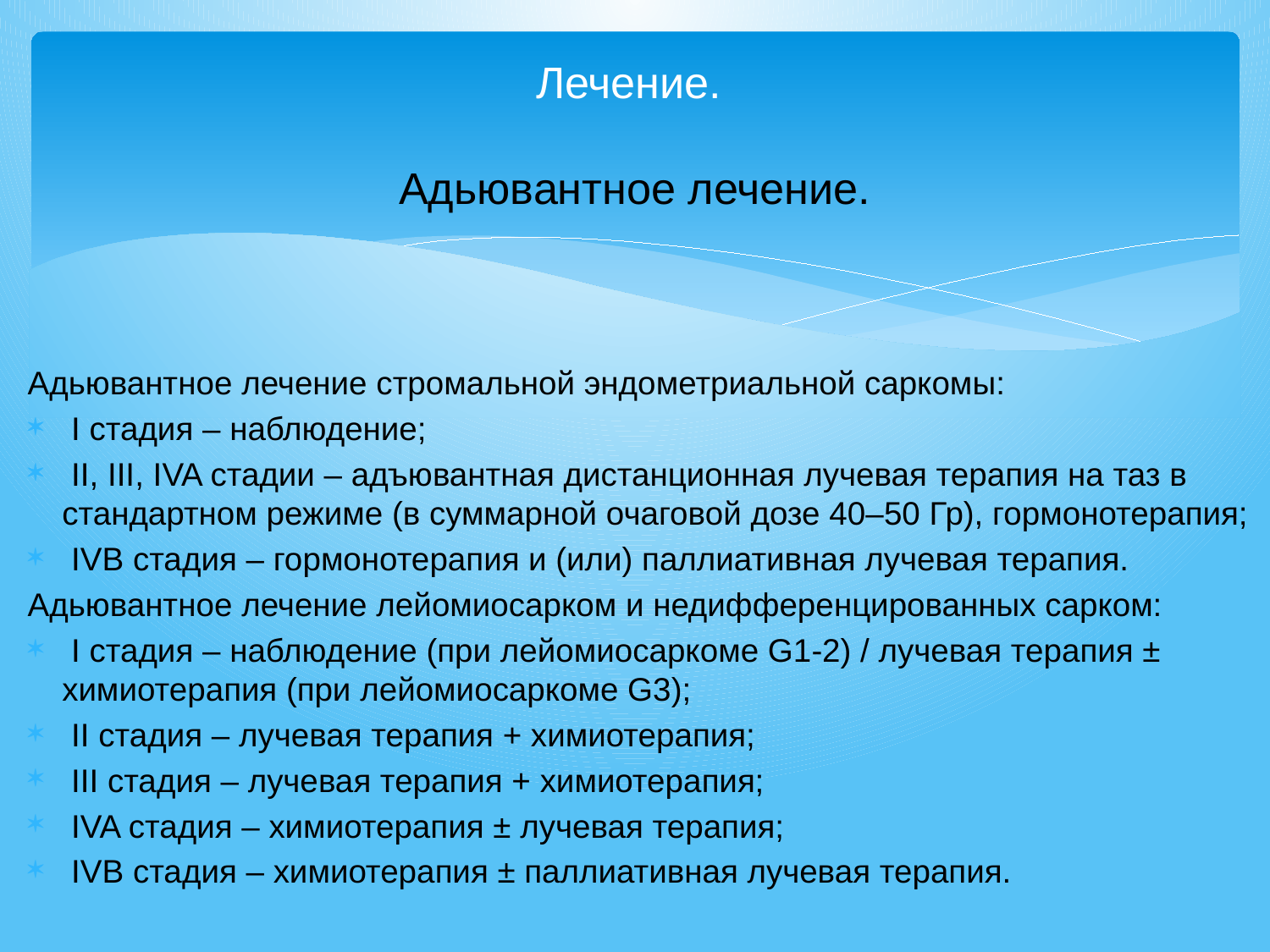

# Лечение. Адьювантное лечение.
Адьювантное лечение стромальной эндометриальной саркомы:
 I стадия – наблюдение;
 II, III, IVA стадии – адъювантная дистанционная лучевая терапия на таз в стандартном режиме (в суммарной очаговой дозе 40–50 Гр), гормонотерапия;
 IVВ стадия – гормонотерапия и (или) паллиативная лучевая терапия.
Адьювантное лечение лейомиосарком и недифференцированных сарком:
 I стадия – наблюдение (при лейомиосаркоме G1-2) / лучевая терапия ± химиотерапия (при лейомиосаркоме G3);
 II стадия – лучевая терапия + химиотерапия;
 III стадия – лучевая терапия + химиотерапия;
 IVA стадия – химиотерапия ± лучевая терапия;
 IVB стадия – химиотерапия ± паллиативная лучевая терапия.